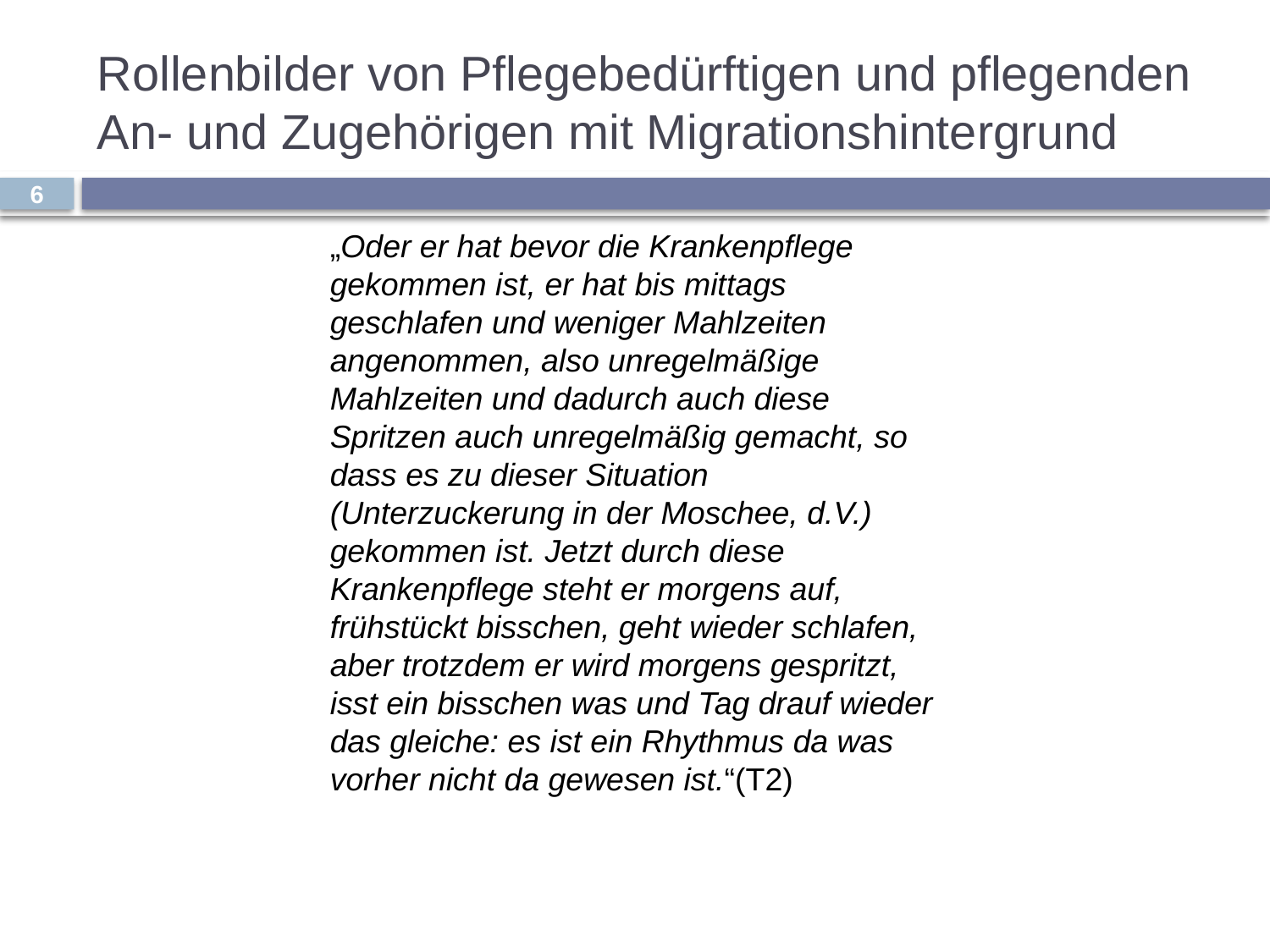

# Rollenbilder von Pflegebedürftigen und pflegenden An- und Zugehörigen mit Migrationshintergrund
6
„Oder er hat bevor die Krankenpflege gekommen ist, er hat bis mittags geschlafen und weniger Mahlzeiten angenommen, also unregelmäßige Mahlzeiten und dadurch auch diese Spritzen auch unregelmäßig gemacht, so dass es zu dieser Situation (Unterzuckerung in der Moschee, d.V.) gekommen ist. Jetzt durch diese Krankenpflege steht er morgens auf, frühstückt bisschen, geht wieder schlafen, aber trotzdem er wird morgens gespritzt, isst ein bisschen was und Tag drauf wieder das gleiche: es ist ein Rhythmus da was vorher nicht da gewesen ist.“(T2)